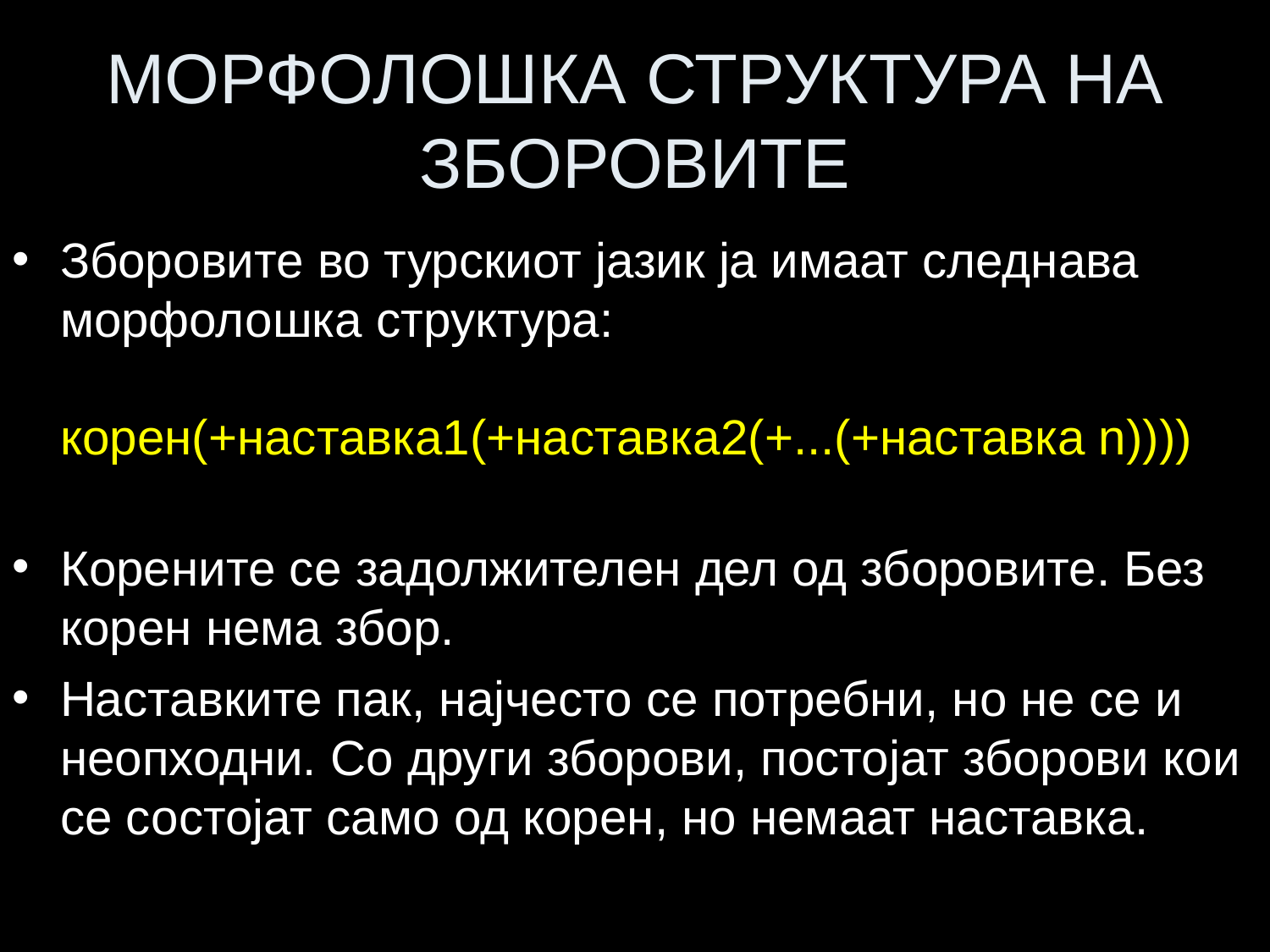

# МОРФОЛОШКА СТРУКТУРА НА ЗБОРОВИТЕ
Зборовите во турскиот јазик ја имаат следнава морфолошка структура:
корен(+наставка1(+наставка2(+...(+наставка n))))
Корените се задолжителен дел од зборовите. Без корен нема збор.
Наставките пак, најчесто се потребни, но не се и неопходни. Со други зборови, постојат зборови кои се состојат само од корен, но немаат наставка.